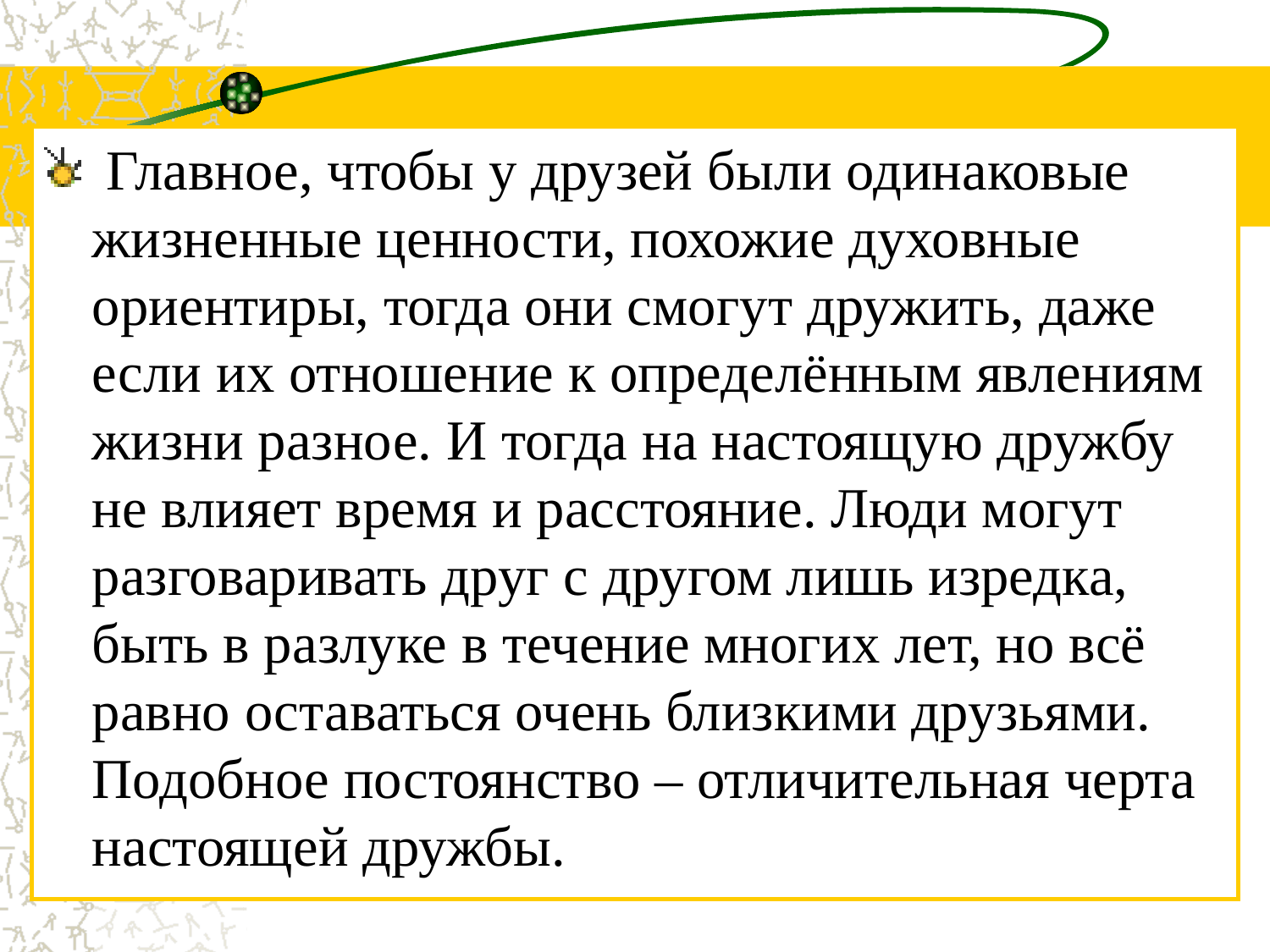

Главное, чтобы у друзей были одинаковые жизненные ценности, похожие духовные ориентиры, тогда они смогут дружить, даже если их отношение к определённым явлениям жизни разное. И тогда на настоящую дружбу не влияет время и расстояние. Люди могут разговаривать друг с другом лишь изредка, быть в разлуке в течение многих лет, но всё равно оставаться очень близкими друзьями. Подобное постоянство – отличительная черта настоящей дружбы.